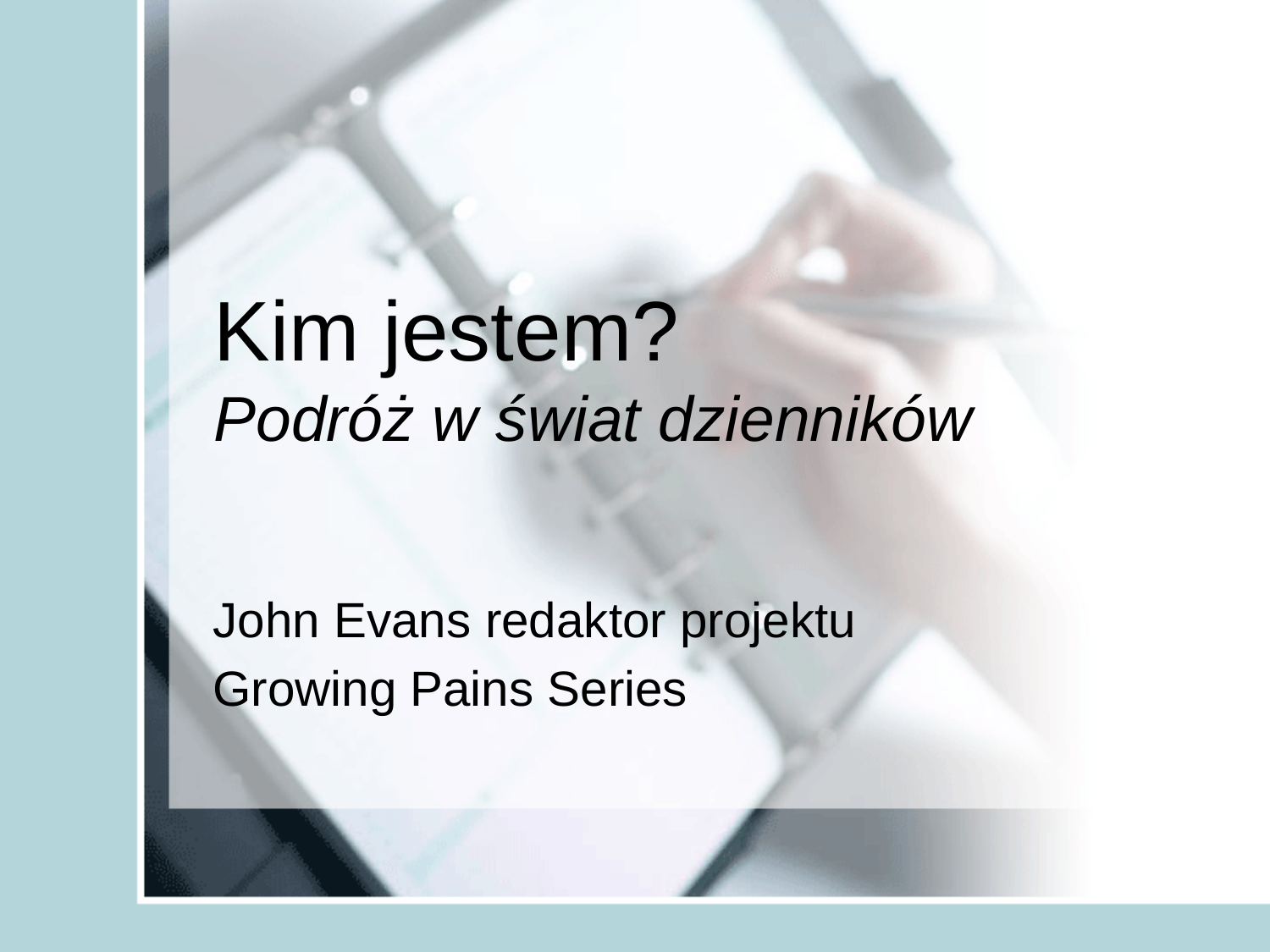

# Kim jestem? Podróż w świat dzienników
John Evans redaktor projektu
Growing Pains Series